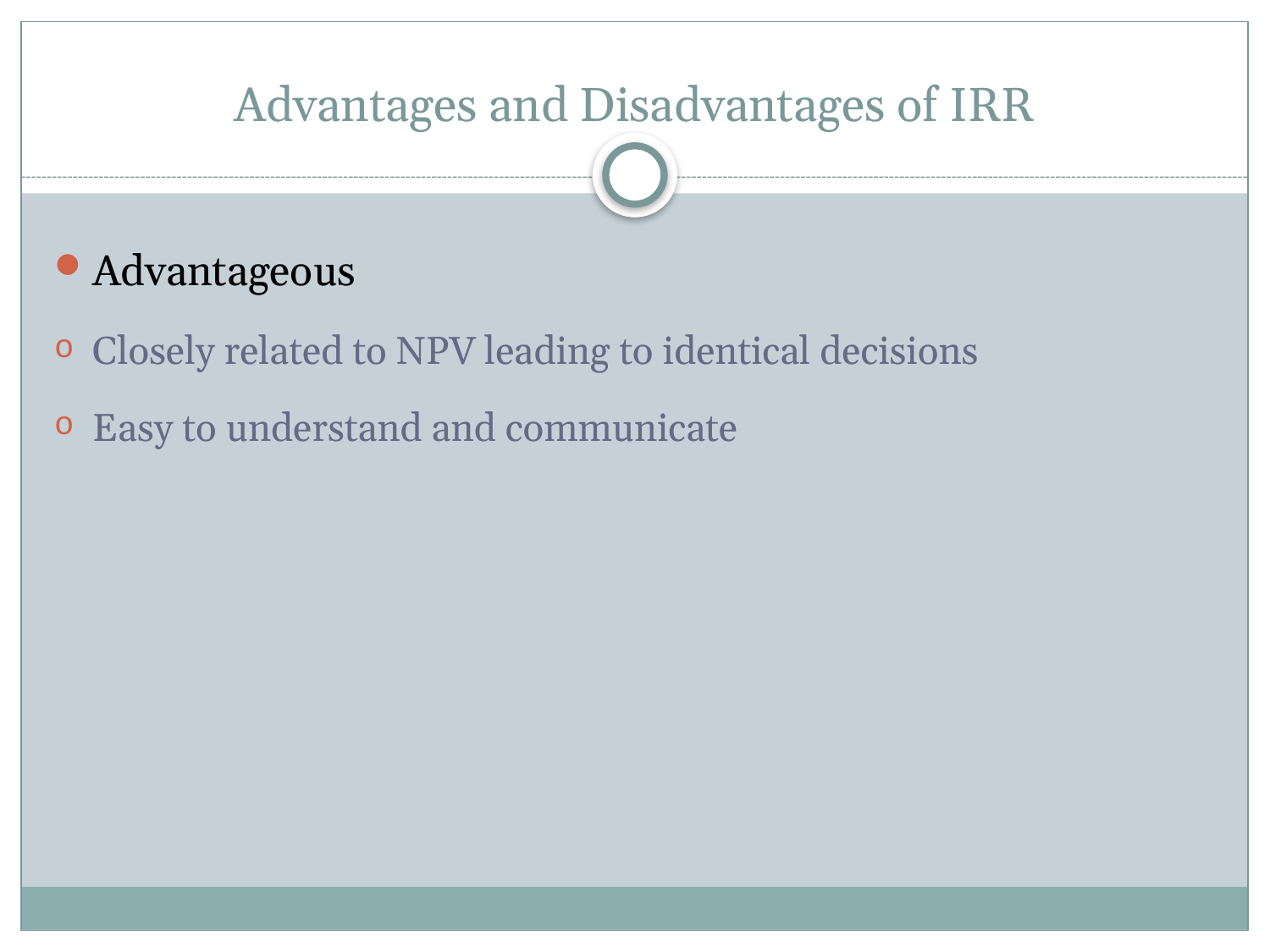

# Advantages and Disadvantages of IRR
Advantageous
Closely related to NPV leading to identical decisions
Easy to understand and communicate